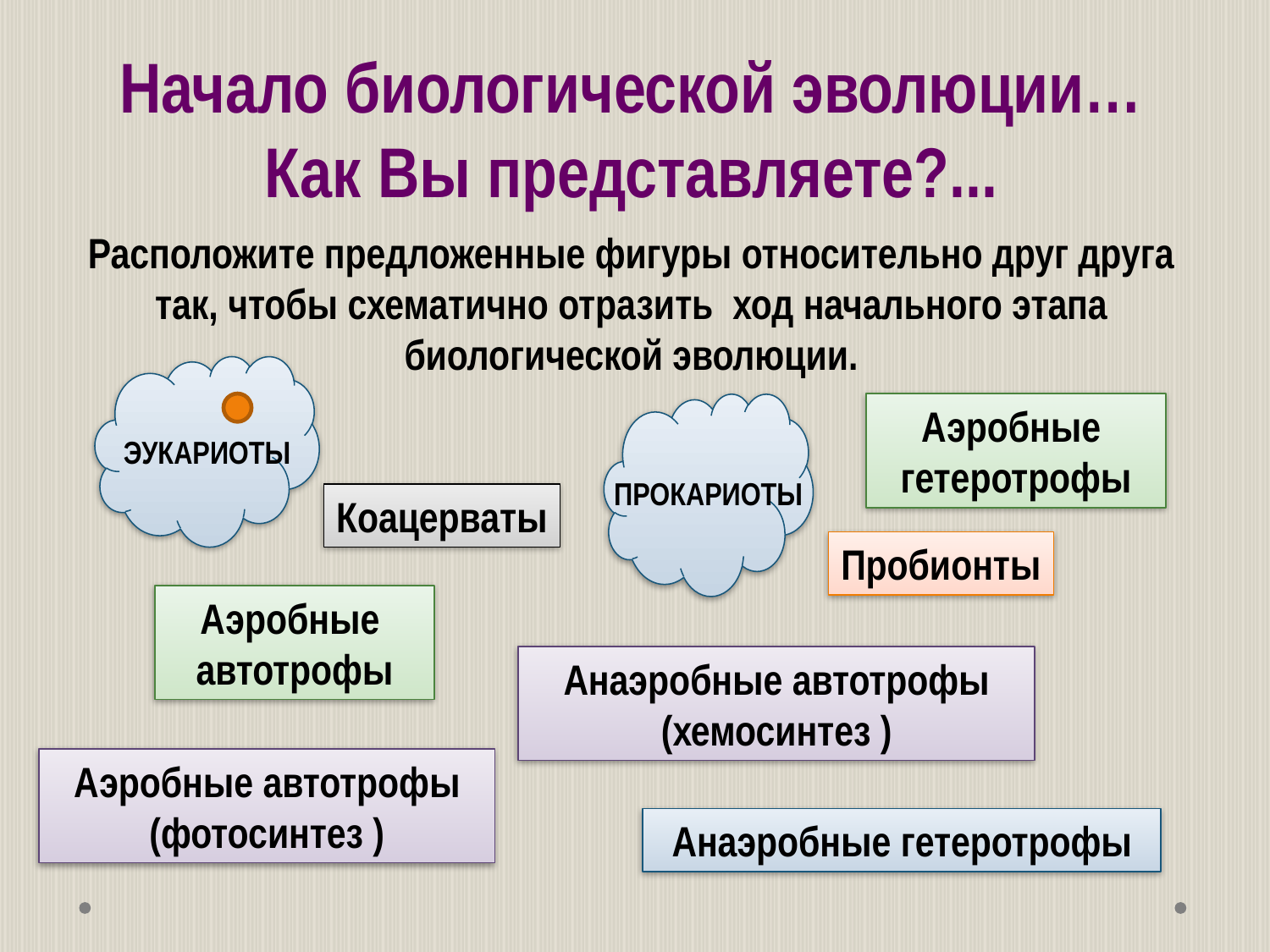

Начало биологической эволюции… Как Вы представляете?...
Расположите предложенные фигуры относительно друг друга так, чтобы схематично отразить  ход начального этапа биологической эволюции.

ЭУКАРИОТЫ

ПРОКАРИОТЫ
Аэробные
гетеротрофы
Коацерваты
Пробионты
Аэробные
автотрофы
Анаэробные автотрофы
(хемосинтез )
Аэробные автотрофы
(фотосинтез )
Анаэробные гетеротрофы